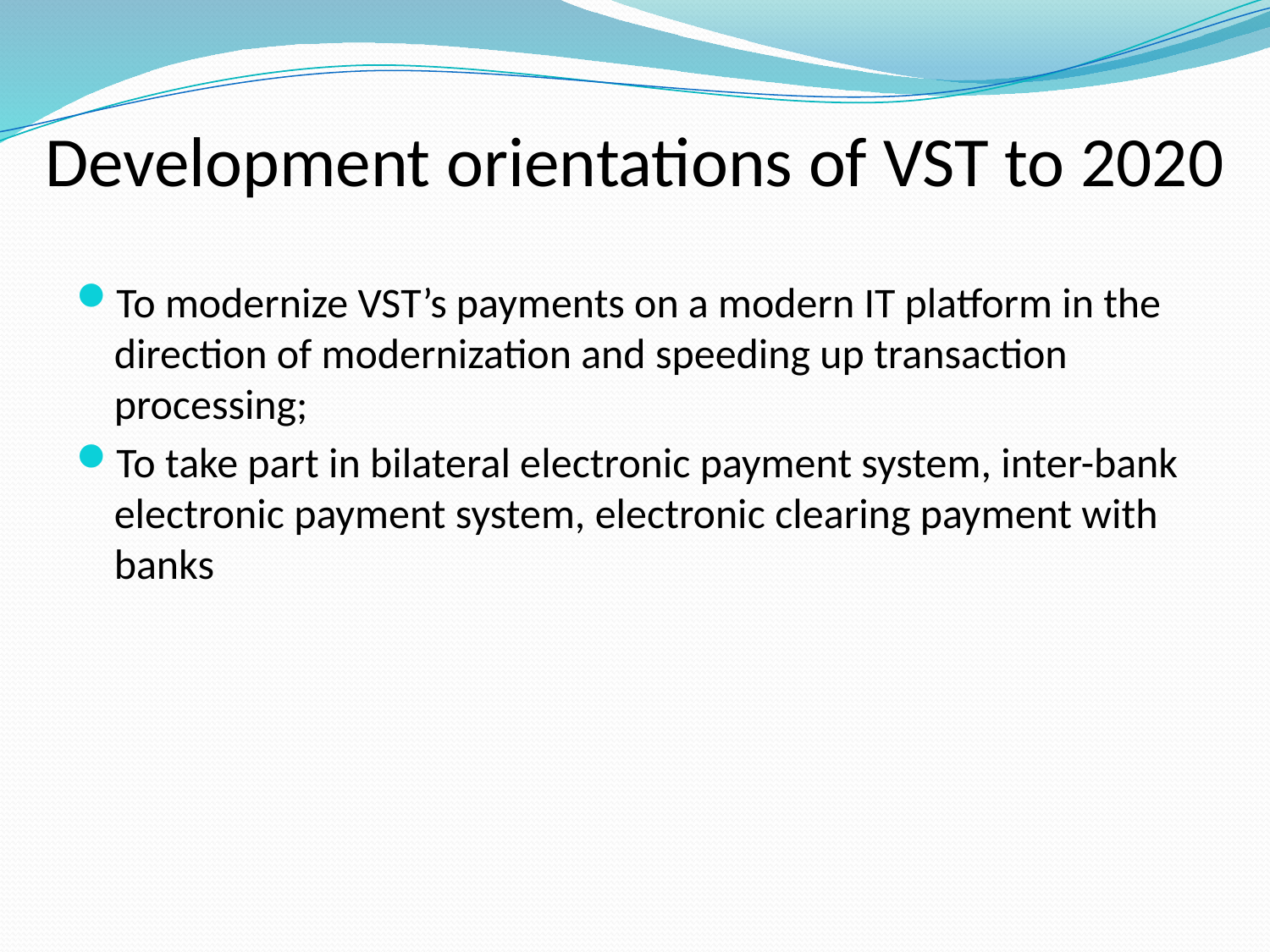

# Development orientations of VST to 2020
To modernize VST’s payments on a modern IT platform in the direction of modernization and speeding up transaction processing;
To take part in bilateral electronic payment system, inter-bank electronic payment system, electronic clearing payment with banks